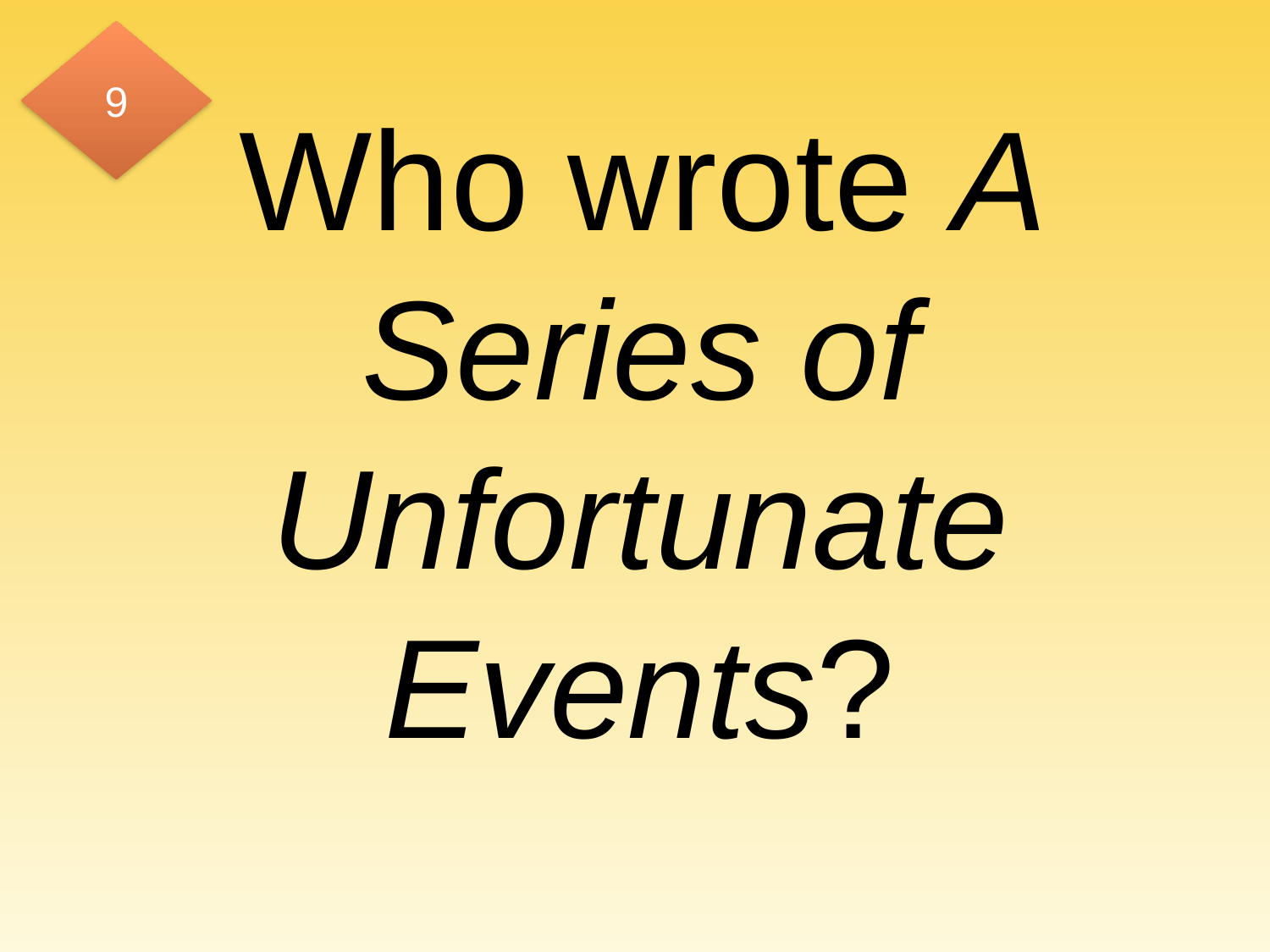

9
# Who wrote A Series of Unfortunate Events?